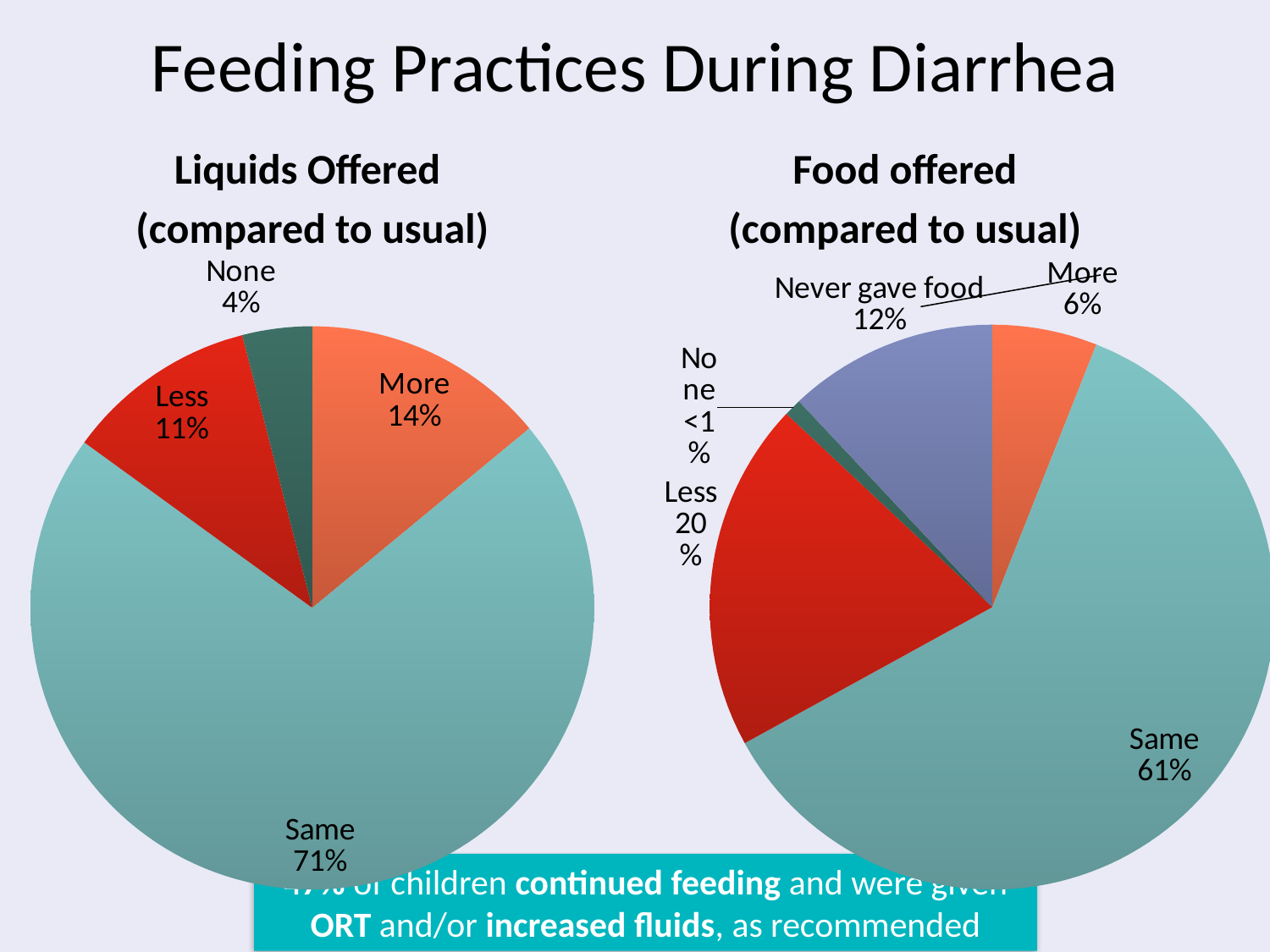

# Feeding Practices During Diarrhea
Liquids Offered
(compared to usual)
Food offered
(compared to usual)

### Chart

| Category | Sales |
|---|---|
| More | 14.0 |
| Same | 71.0 |
| Less | 11.0 |
| None | 4.0 |

### Chart

| Category | Sales |
|---|---|
| More | 6.0 |
| Same | 61.0 |
| Less | 20.0 |
| None | 1.0 |
| Never gave food | 12.0 |
47% of children continued feeding and were given ORT and/or increased fluids, as recommended